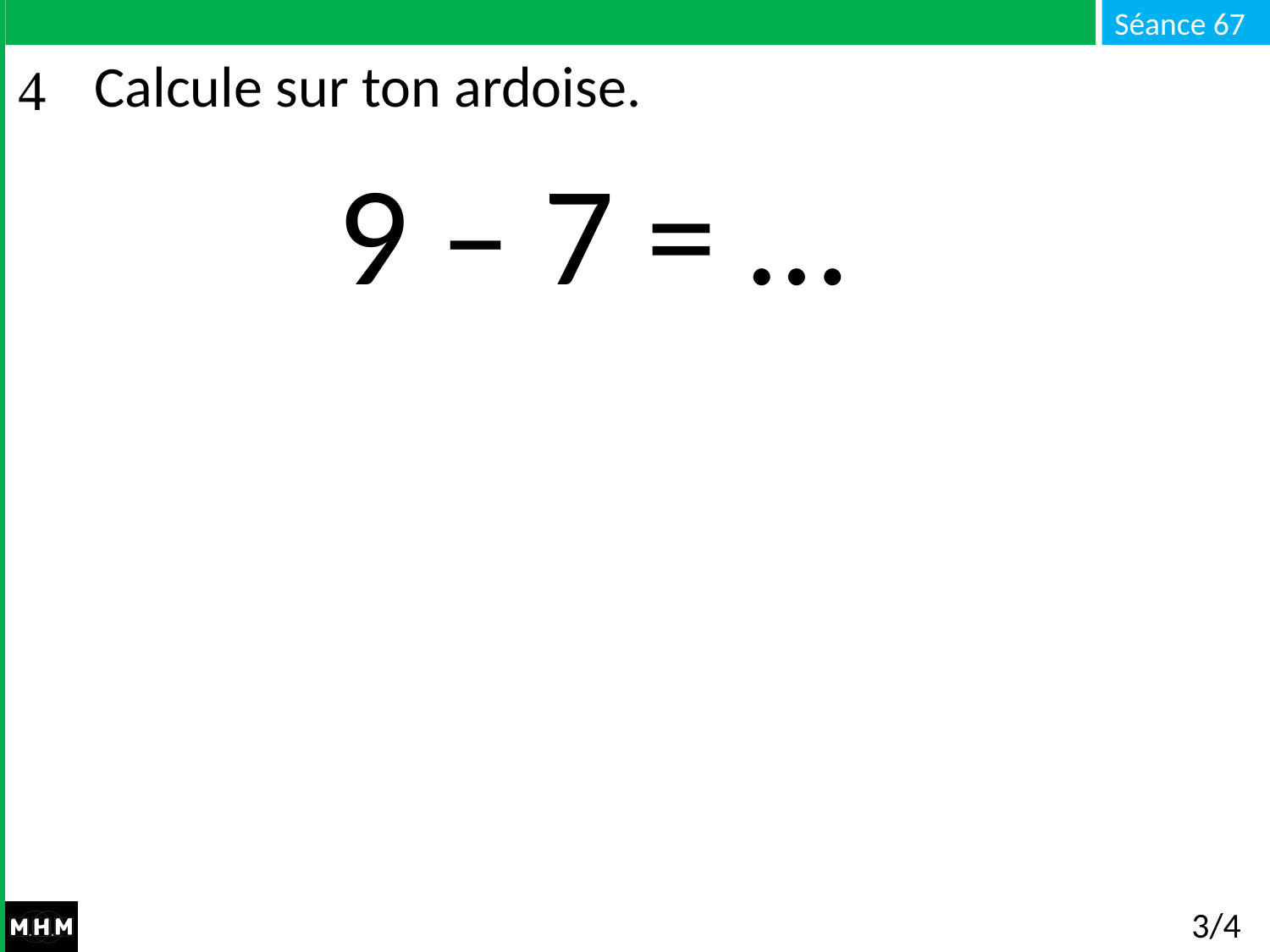

# Calcule sur ton ardoise.
9 – 7 = …
3/4